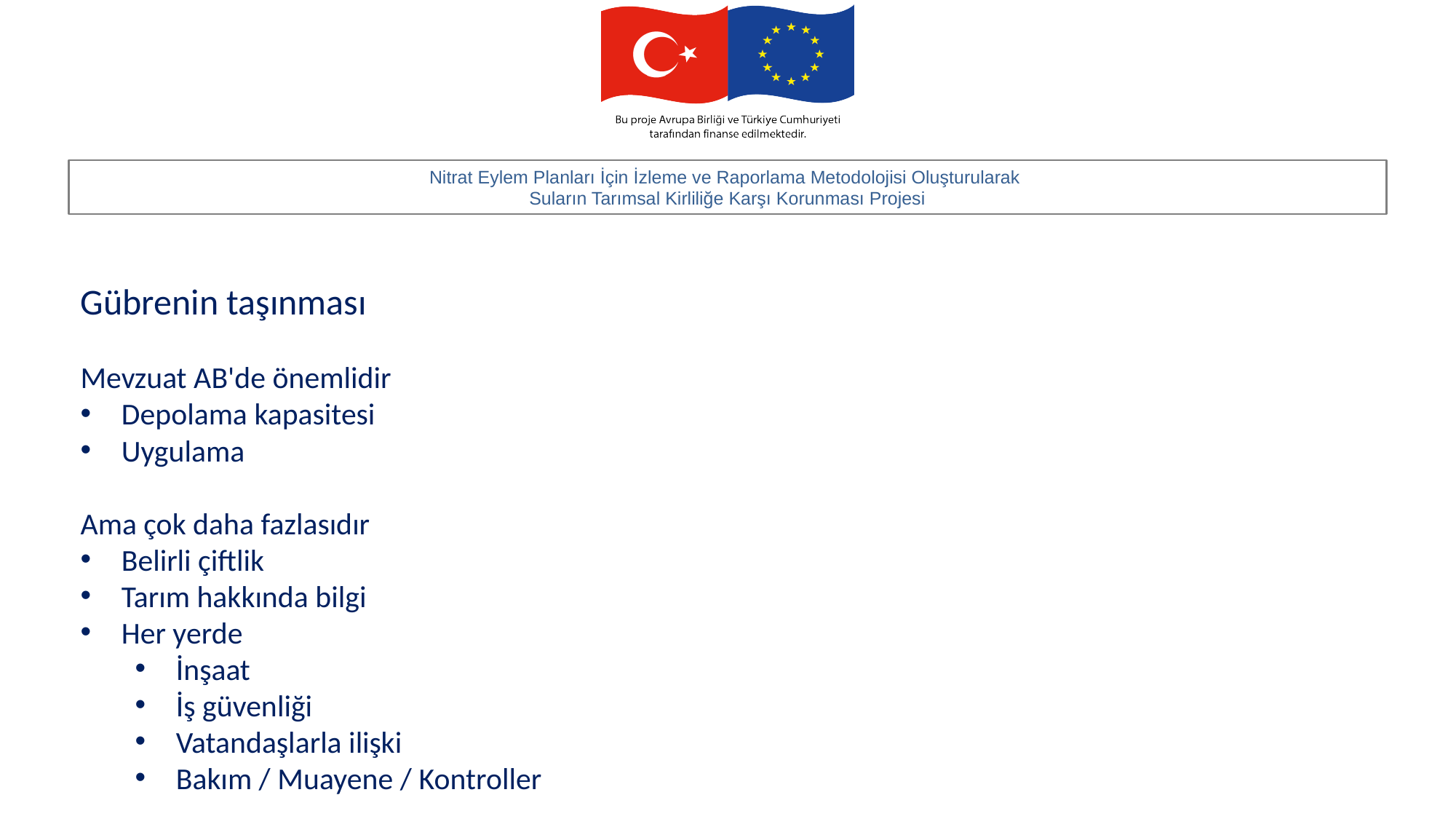

Gübrenin taşınması

Mevzuat AB'de önemlidir
Depolama kapasitesi
Uygulama

Ama çok daha fazlasıdır
Belirli çiftlik
Tarım hakkında bilgi
Her yerde
İnşaat
İş güvenliği
Vatandaşlarla ilişki
Bakım / Muayene / Kontroller